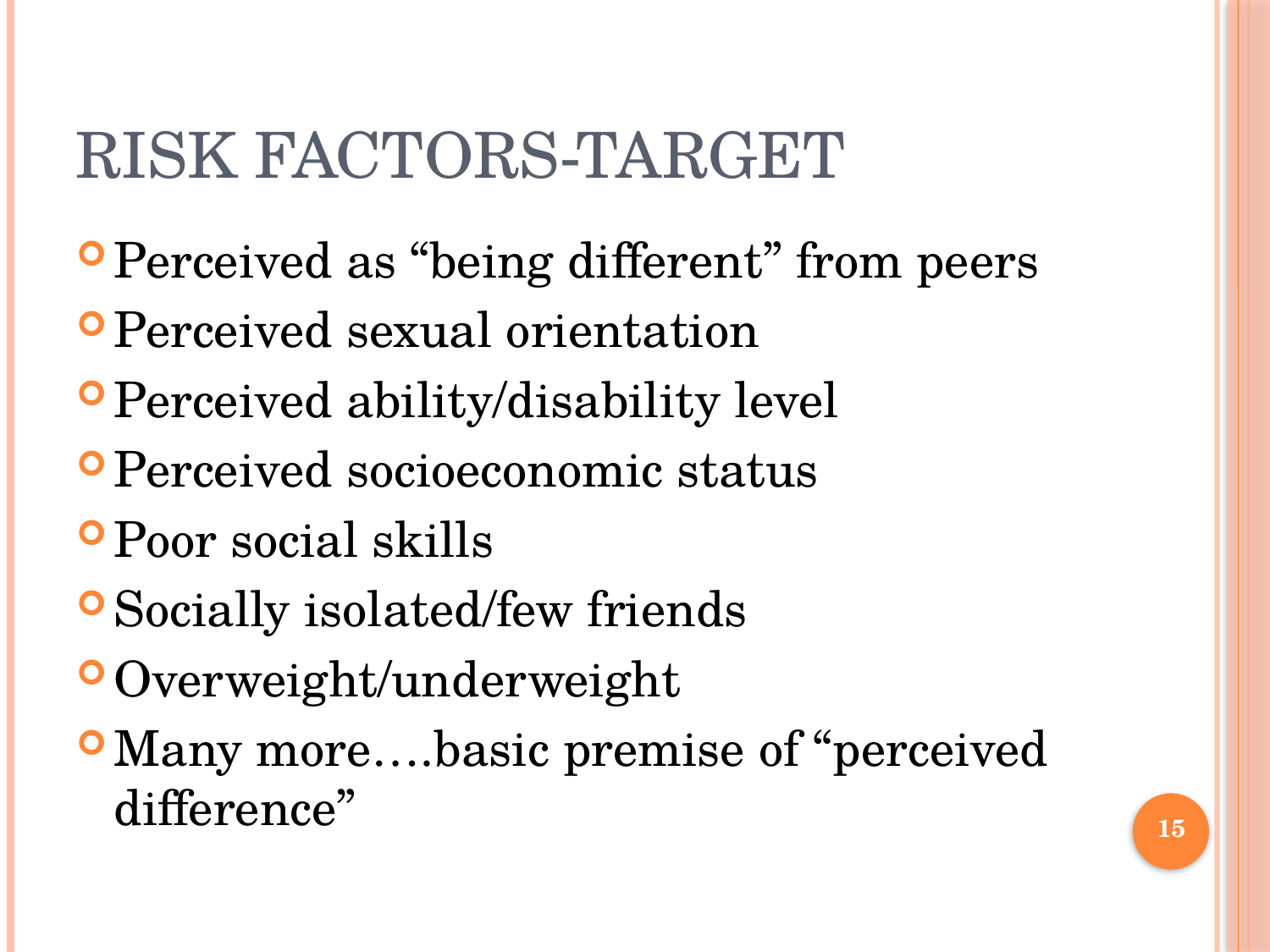

# Risk Factors-Target
Perceived as “being different” from peers
Perceived sexual orientation
Perceived ability/disability level
Perceived socioeconomic status
Poor social skills
Socially isolated/few friends
Overweight/underweight
Many more….basic premise of “perceived difference”

15